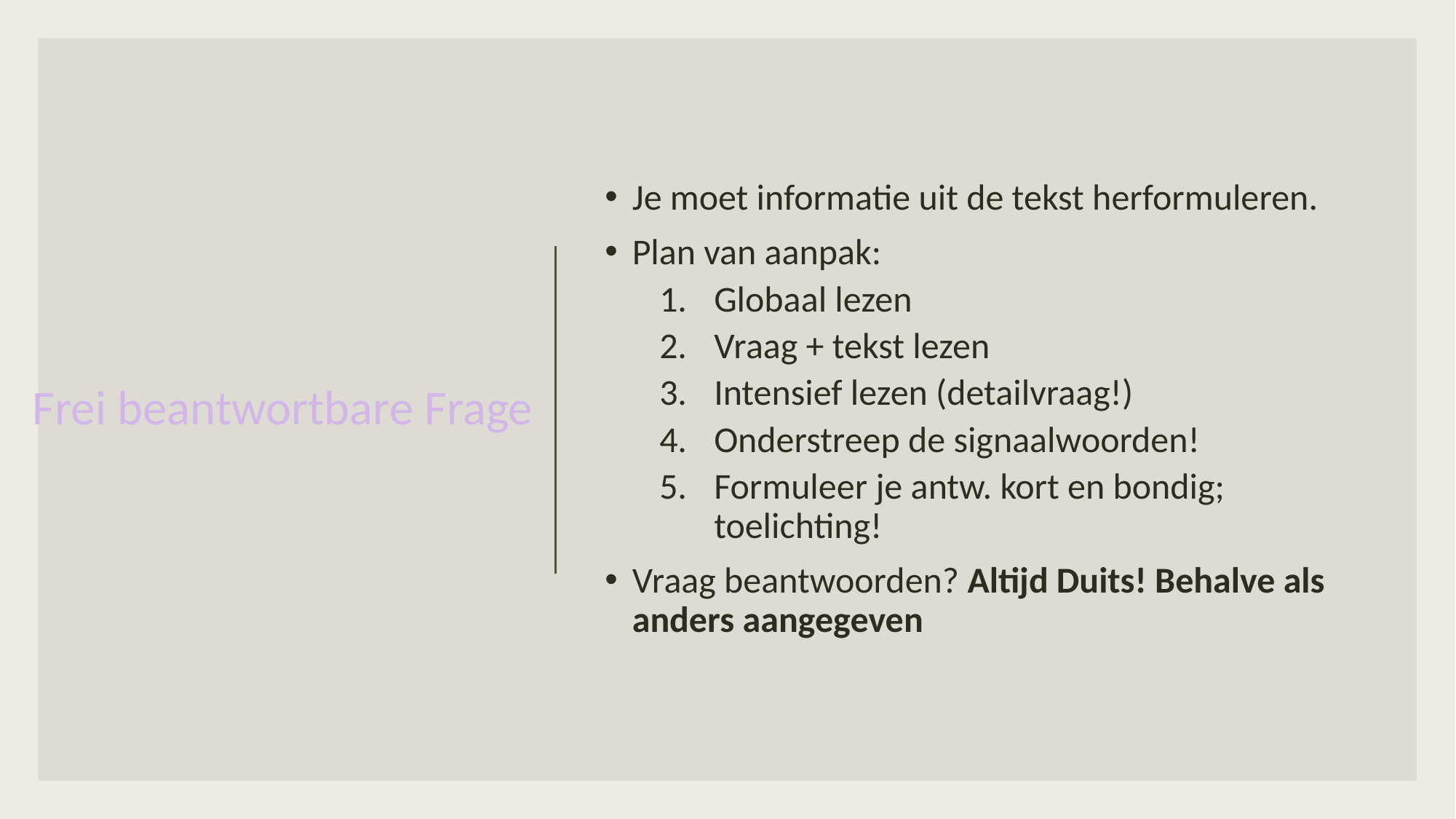

# Frei beantwortbare Frage
Je moet informatie uit de tekst herformuleren.
Plan van aanpak:
Globaal lezen
Vraag + tekst lezen
Intensief lezen (detailvraag!)
Onderstreep de signaalwoorden!
Formuleer je antw. kort en bondig; toelichting!
Vraag beantwoorden? Altijd Duits! Behalve als anders aangegeven